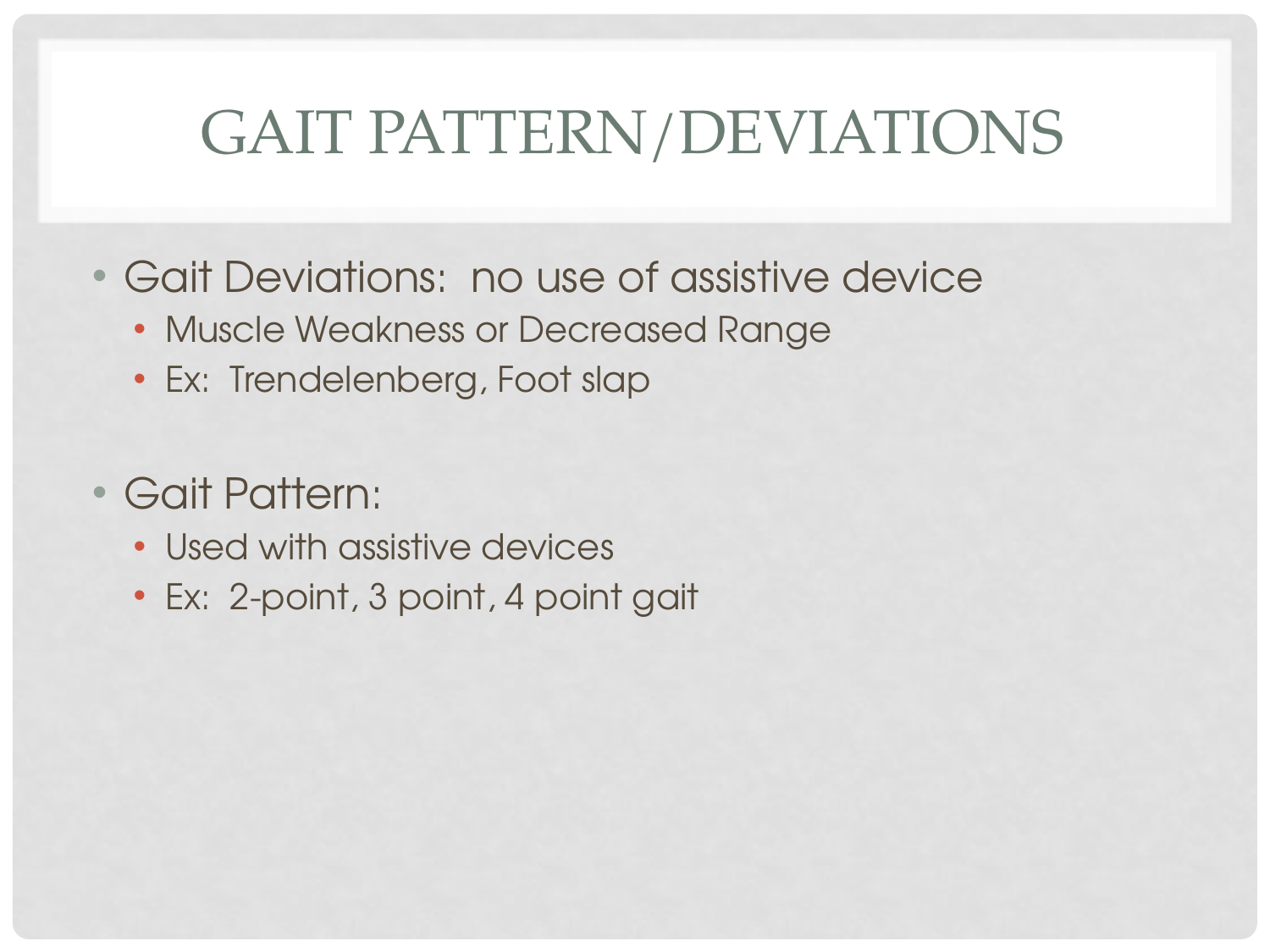

# Gait pattern/deviations
Gait Deviations:  no use of assistive device
Muscle Weakness or Decreased Range
Ex:  Trendelenberg, Foot slap

Gait Pattern:
Used with assistive devices
Ex:  2-point, 3 point, 4 point gait